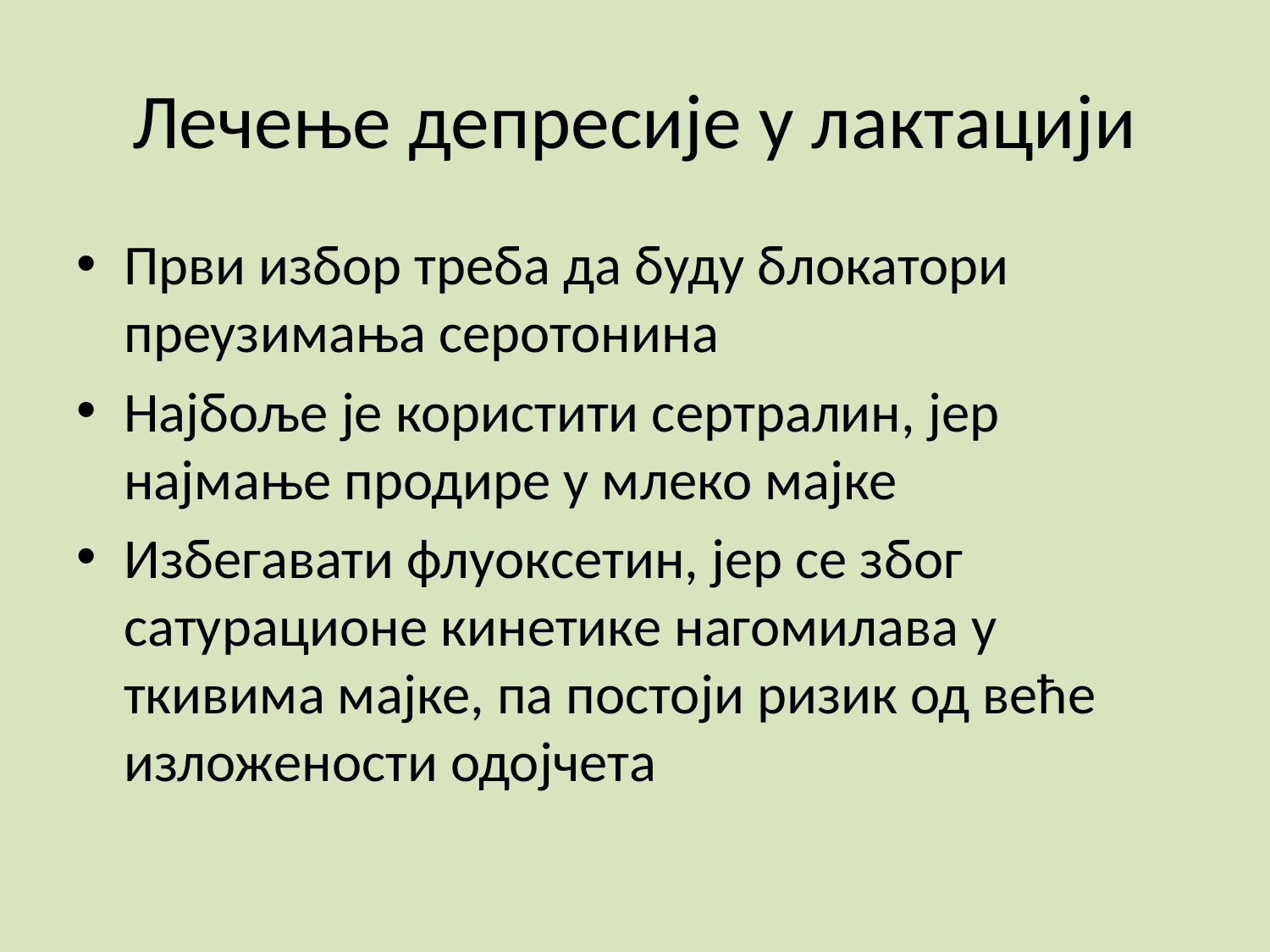

# Лечење депресије у лактацији
Први избор треба да буду блокатори преузимања серотонина
Најбоље је користити сертралин, јер најмање продире у млеко мајке
Избегавати флуоксетин, јер се због сатурационе кинетике нагомилава у ткивима мајке, па постоји ризик од веће изложености одојчета